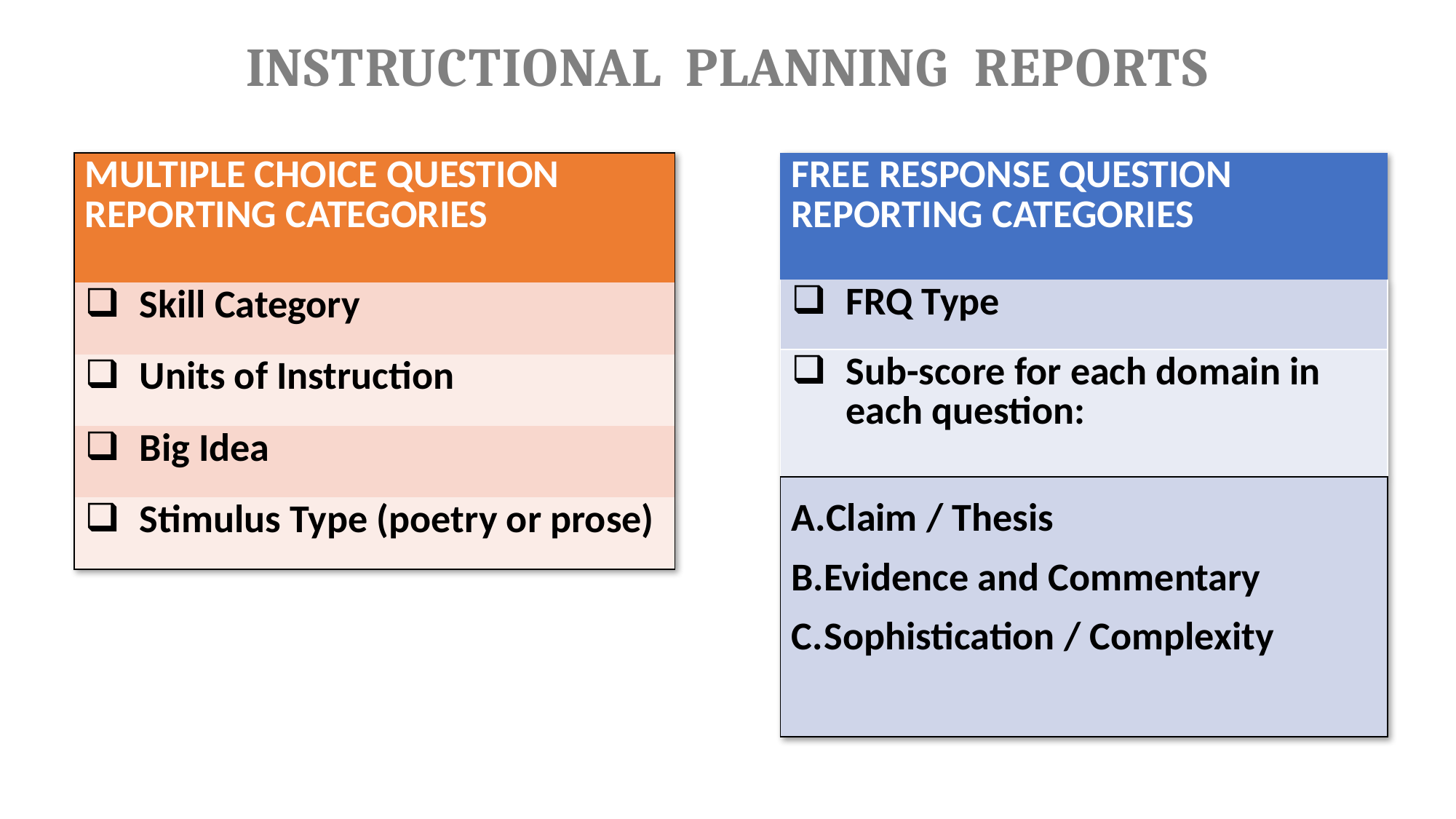

INSTRUCTIONAL  PLANNING  REPORTS
| FREE RESPONSE QUESTION REPORTING CATEGORIES |
| --- |
| FRQ Type |
| Sub-score for each domain in each question: |
| Claim / Thesis Evidence and Commentary Sophistication / Complexity |
| MULTIPLE CHOICE QUESTION REPORTING CATEGORIES |
| --- |
| Skill Category |
| Units of Instruction |
| Big Idea |
| Stimulus Type (poetry or prose) |